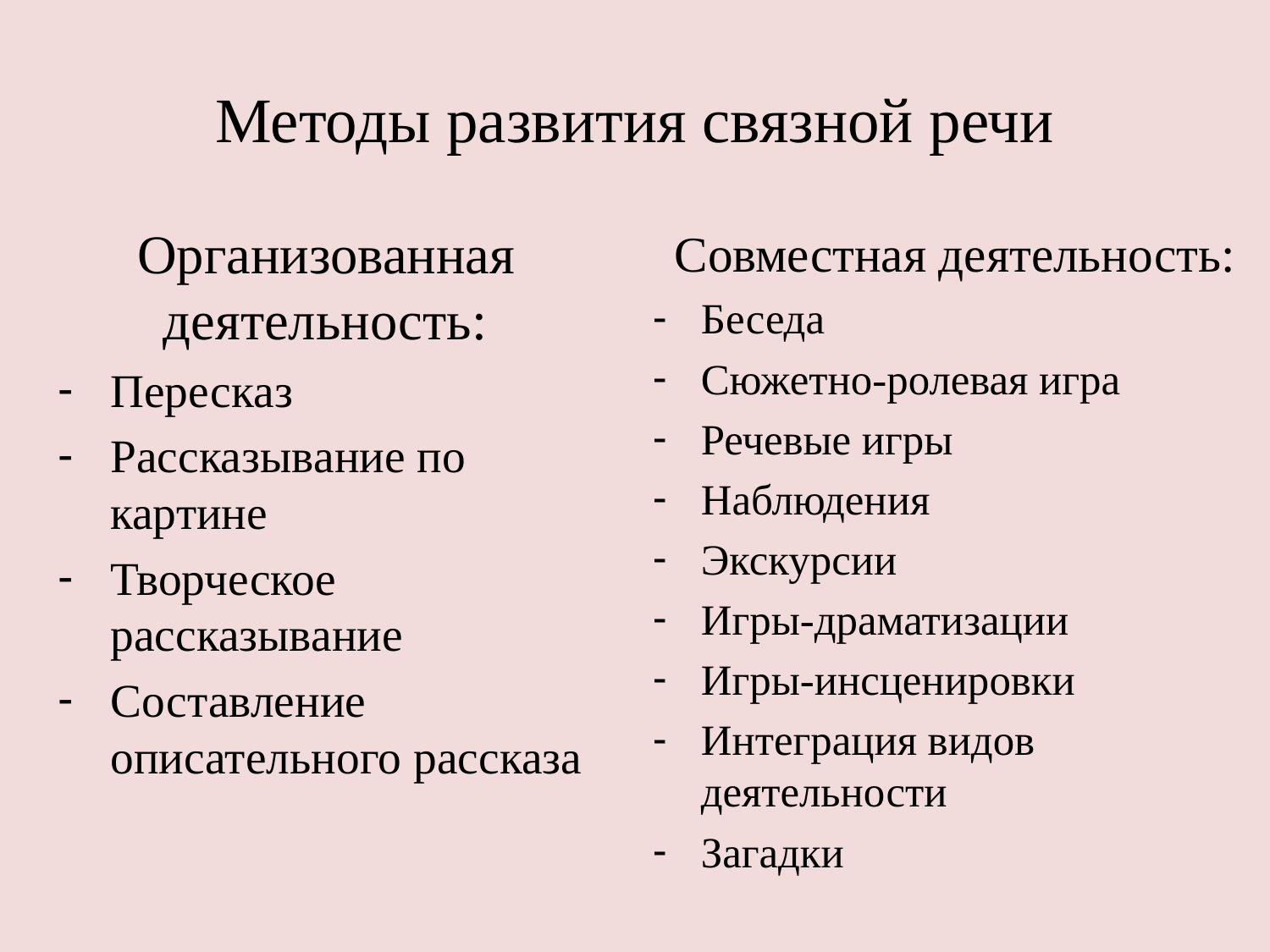

# Методы развития связной речи
 Организованная  деятельность:
Пересказ
Рассказывание по картине
Творческое рассказывание
Составление описательного рассказа

Совместная деятельность:
Беседа
Сюжетно-ролевая игра
Речевые игры
Наблюдения
Экскурсии
Игры-драматизации
Игры-инсценировки
Интеграция видов деятельности
Загадки